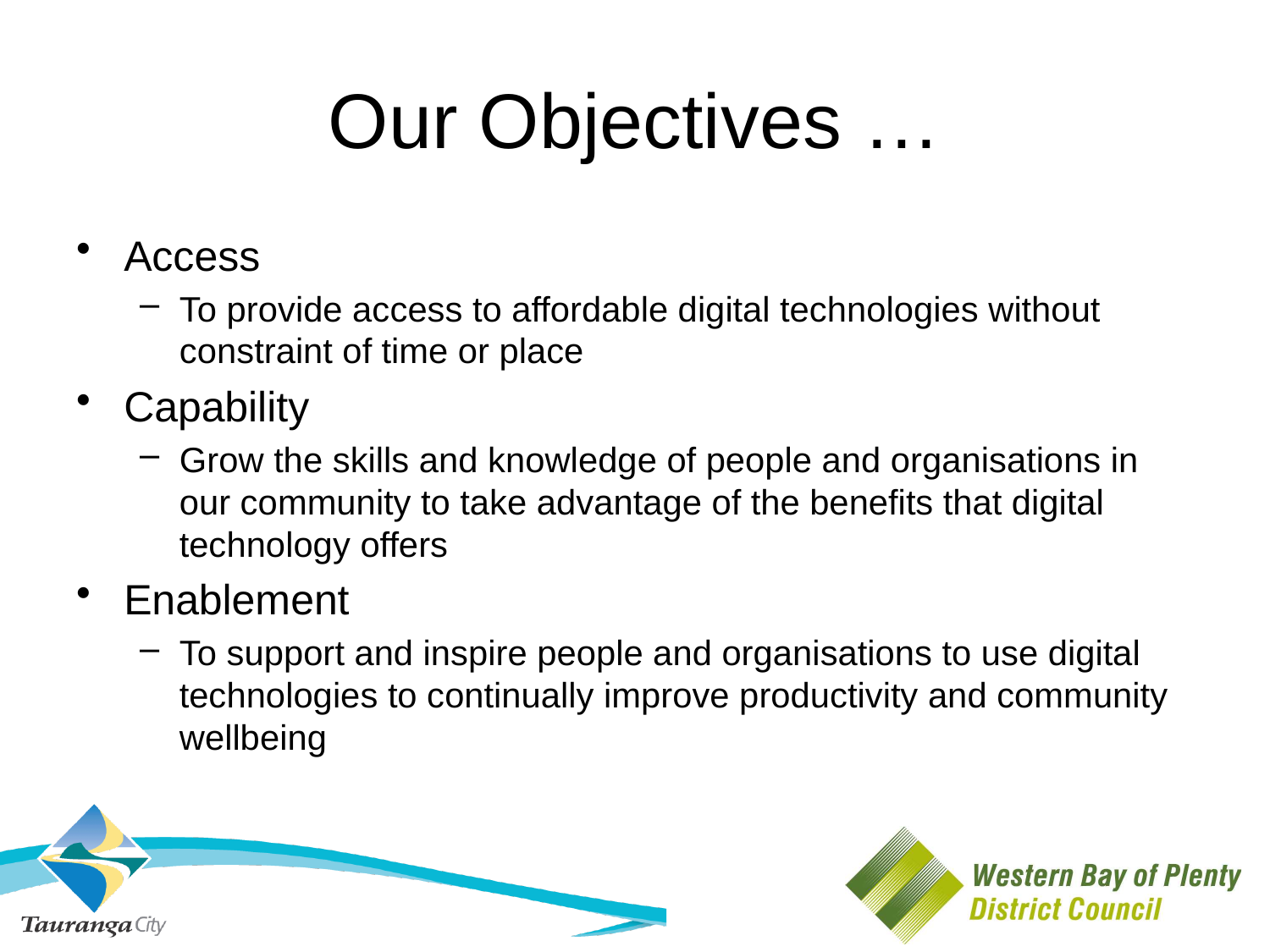

# Our Objectives …
Access
To provide access to affordable digital technologies without constraint of time or place
Capability
Grow the skills and knowledge of people and organisations in our community to take advantage of the benefits that digital technology offers
Enablement
To support and inspire people and organisations to use digital technologies to continually improve productivity and community wellbeing